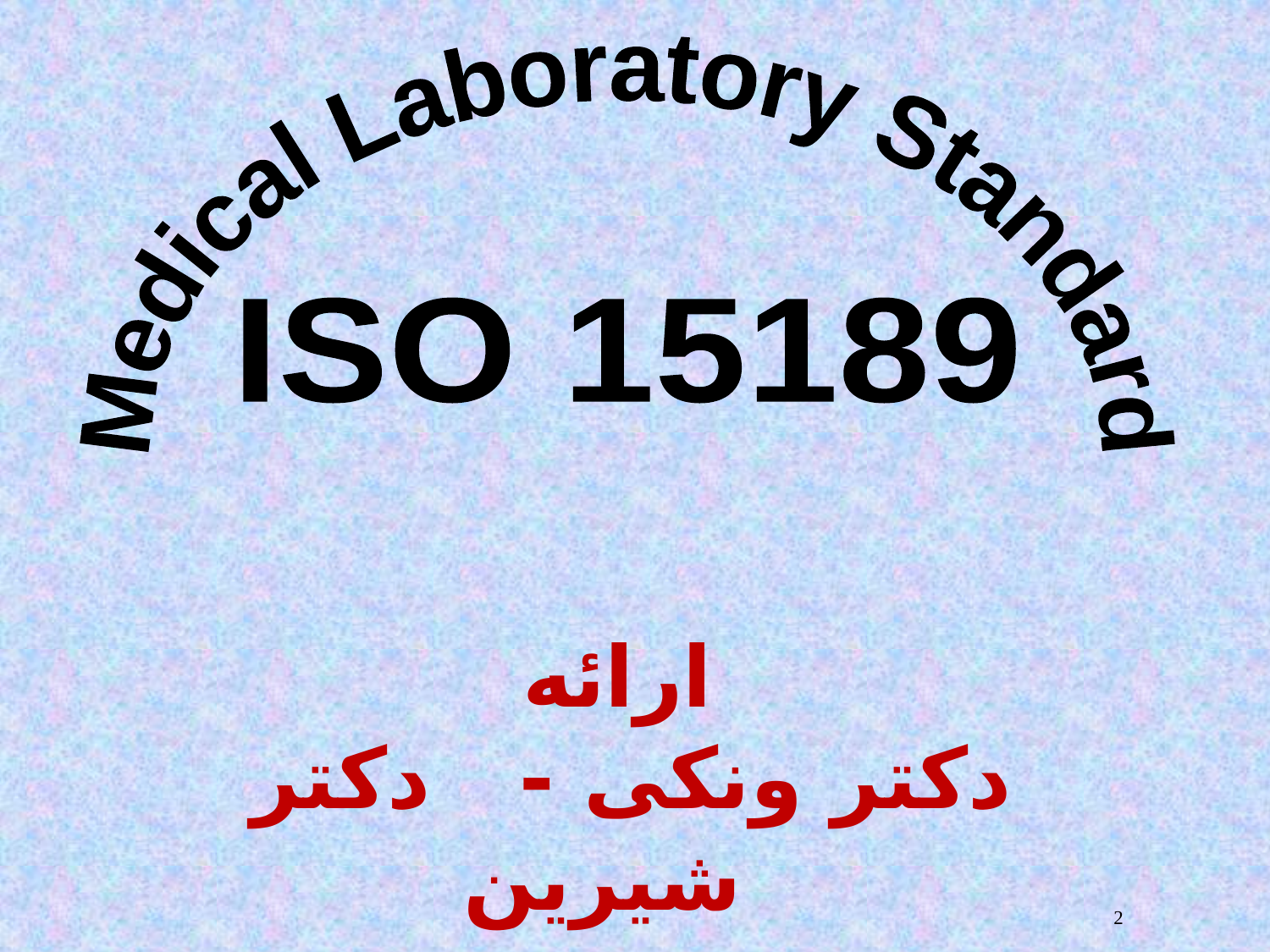

Medical Laboratory Standard
ارائه
دکتر ونکی -   دکتر شیرین
ISO 15189